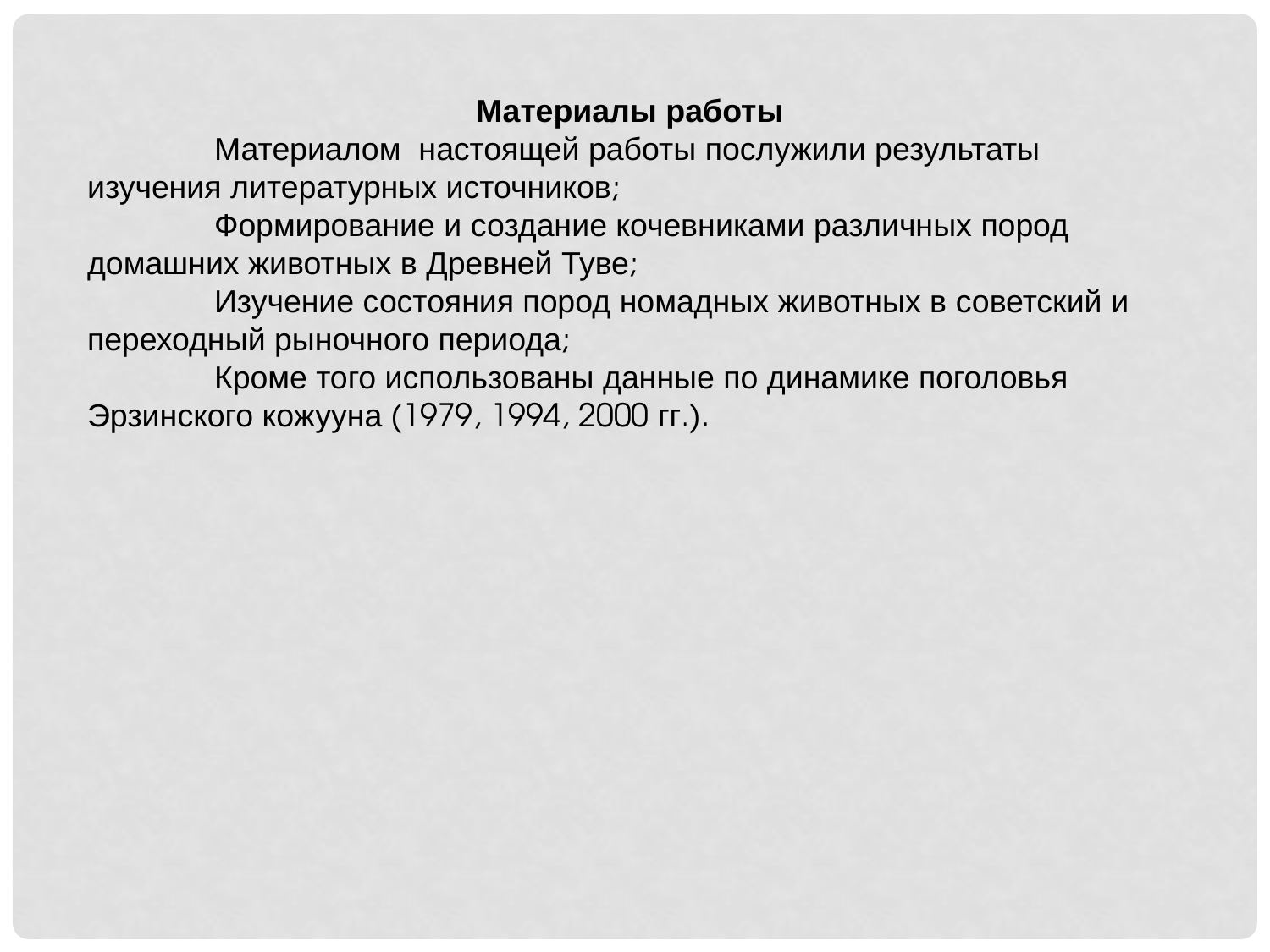

Материалы работы
	Материалом  настоящей работы послужили результаты изучения литературных источников;
 	Формирование и создание кочевниками различных пород домашних животных в Древней Туве;
	Изучение состояния пород номадных животных в советский и переходный рыночного периода;
	Кроме того использованы данные по динамике поголовья Эрзинского кожууна (1979, 1994, 2000 гг.).